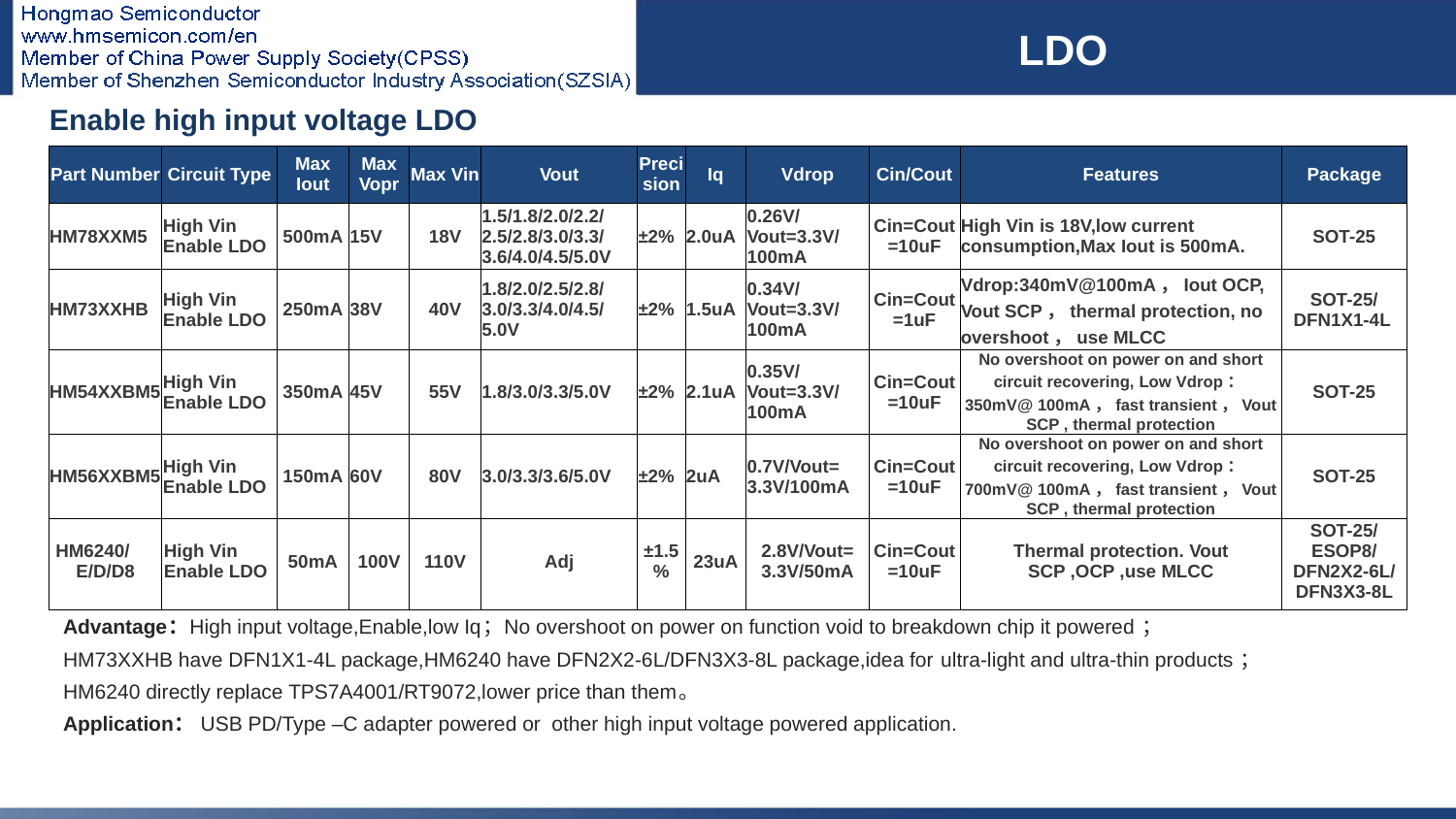

LDO
| Enable high input voltage LDO |  |  |  |  |  |  |  |  |  |  |  |
| --- | --- | --- | --- | --- | --- | --- | --- | --- | --- | --- | --- |
| Part Number | Circuit Type | Max Iout | Max Vopr | Max Vin | Vout | Precision | Iq | Vdrop | Cin/Cout | Features | Package |
| HM78XXM5 | High Vin Enable LDO | 500mA | 15V | 18V | 1.5/1.8/2.0/2.2/ 2.5/2.8/3.0/3.3/ 3.6/4.0/4.5/5.0V | ±2% | 2.0uA | 0.26V/Vout=3.3V/100mA | Cin=Cout=10uF | High Vin is 18V,low current consumption,Max Iout is 500mA. | SOT-25 |
| HM73XXHB | High Vin Enable LDO | 250mA | 38V | 40V | 1.8/2.0/2.5/2.8/ 3.0/3.3/4.0/4.5/ 5.0V | ±2% | 1.5uA | 0.34V/Vout=3.3V/100mA | Cin=Cout=1uF | Vdrop:340mV@100mA，Iout OCP, Vout SCP，thermal protection, no overshoot，use MLCC | SOT-25/ DFN1X1-4L |
| HM54XXBM5 | High Vin Enable LDO | 350mA | 45V | 55V | 1.8/3.0/3.3/5.0V | ±2% | 2.1uA | 0.35V/Vout=3.3V/100mA | Cin=Cout=10uF | No overshoot on power on and short circuit recovering, Low Vdrop：350mV@ 100mA，fast transient，Vout SCP , thermal protection | SOT-25 |
| HM56XXBM5 | High Vin Enable LDO | 150mA | 60V | 80V | 3.0/3.3/3.6/5.0V | ±2% | 2uA | 0.7V/Vout= 3.3V/100mA | Cin=Cout=10uF | No overshoot on power on and short circuit recovering, Low Vdrop：700mV@ 100mA，fast transient，Vout SCP , thermal protection | SOT-25 |
| HM6240/ E/D/D8 | High Vin Enable LDO | 50mA | 100V | 110V | Adj | ±1.5% | 23uA | 2.8V/Vout= 3.3V/50mA | Cin=Cout=10uF | Thermal protection. Vout SCP ,OCP ,use MLCC | SOT-25/ ESOP8/ DFN2X2-6L/ DFN3X3-8L |
# LDO

Advantage：High input voltage,Enable,low Iq；No overshoot on power on function void to breakdown chip it powered ；
HM73XXHB have DFN1X1-4L package,HM6240 have DFN2X2-6L/DFN3X3-8L package,idea for ultra-light and ultra-thin products ；
HM6240 directly replace TPS7A4001/RT9072,lower price than them。
Application： USB PD/Type –C adapter powered or  other high input voltage powered application.